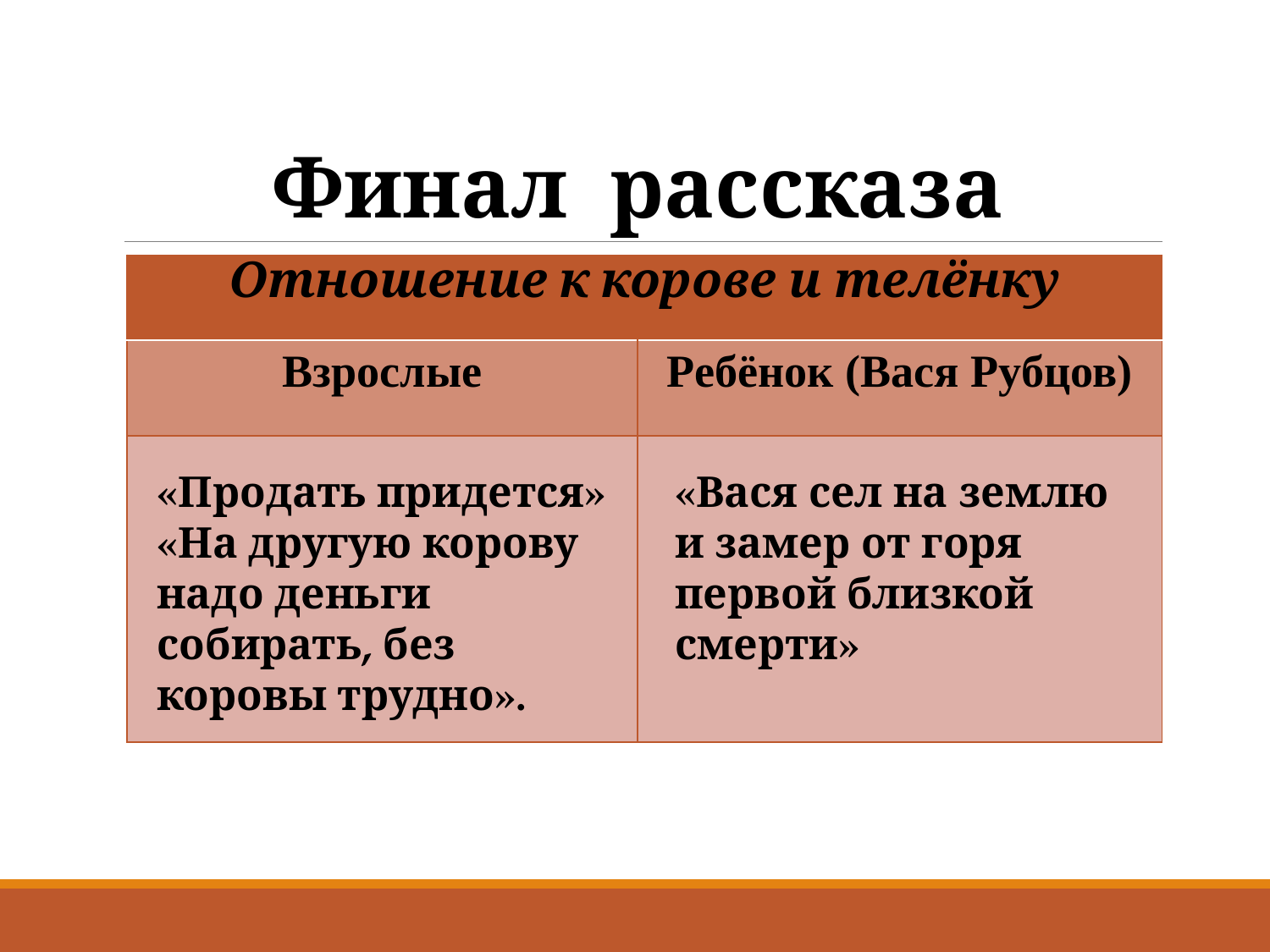

# Финал  рассказа
| Отношение к корове и телёнку |  |
| --- | --- |
| Взрослые | Ребёнок (Вася Рубцов) |
|  |  |
«Продать придется»
«На другую корову надо деньги собирать, без коровы трудно».
«Вася сел на землю и замер от горя первой близкой смерти»